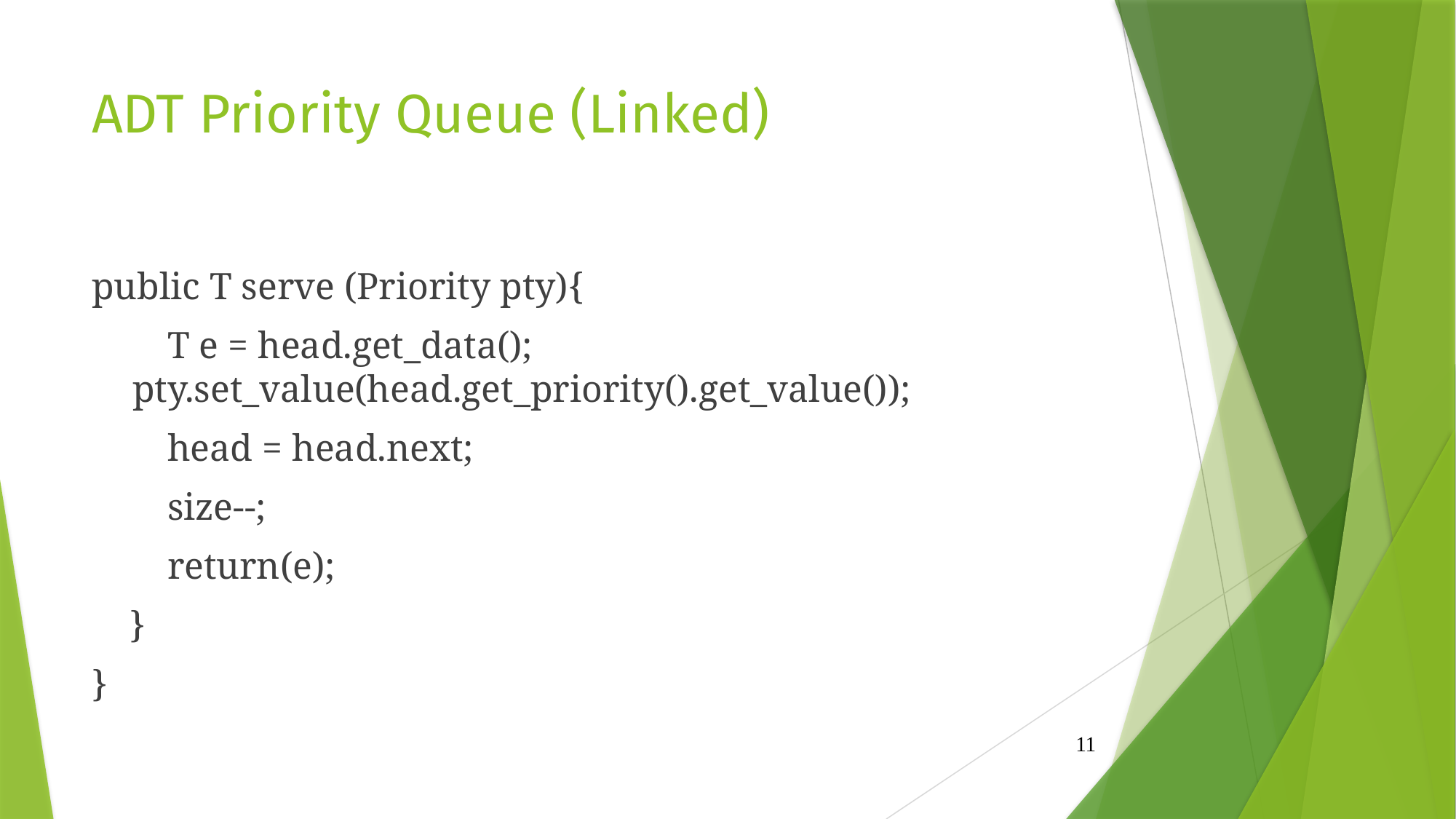

# ADT Priority Queue (Linked)
public T serve (Priority pty){
        T e = head.get_data();	 pty.set_value(head.get_priority().get_value());
        head = head.next;
        size--;
        return(e);
    }
}
11